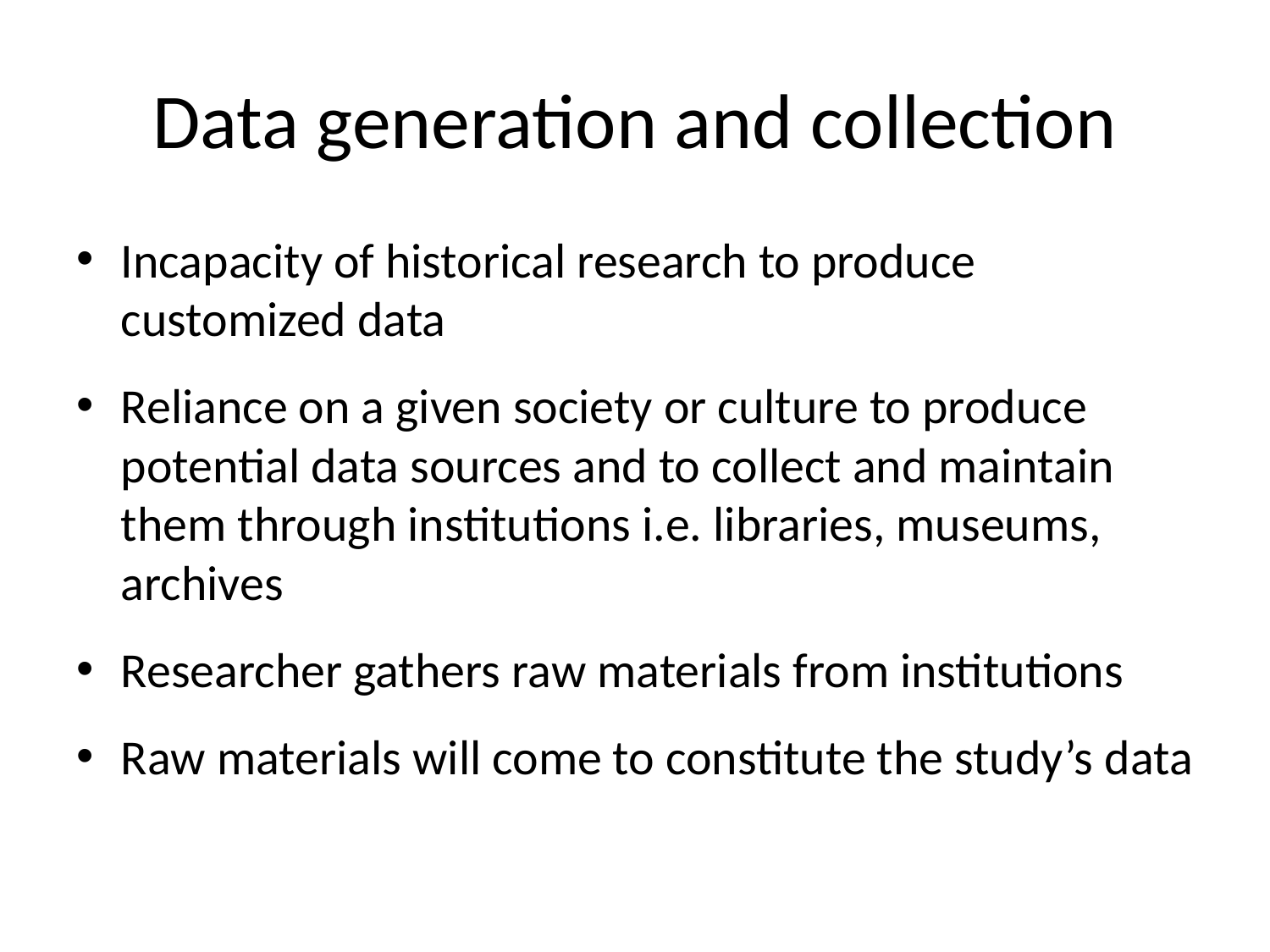

# Data generation and collection
Incapacity of historical research to produce customized data
Reliance on a given society or culture to produce potential data sources and to collect and maintain them through institutions i.e. libraries, museums, archives
Researcher gathers raw materials from institutions
Raw materials will come to constitute the study’s data